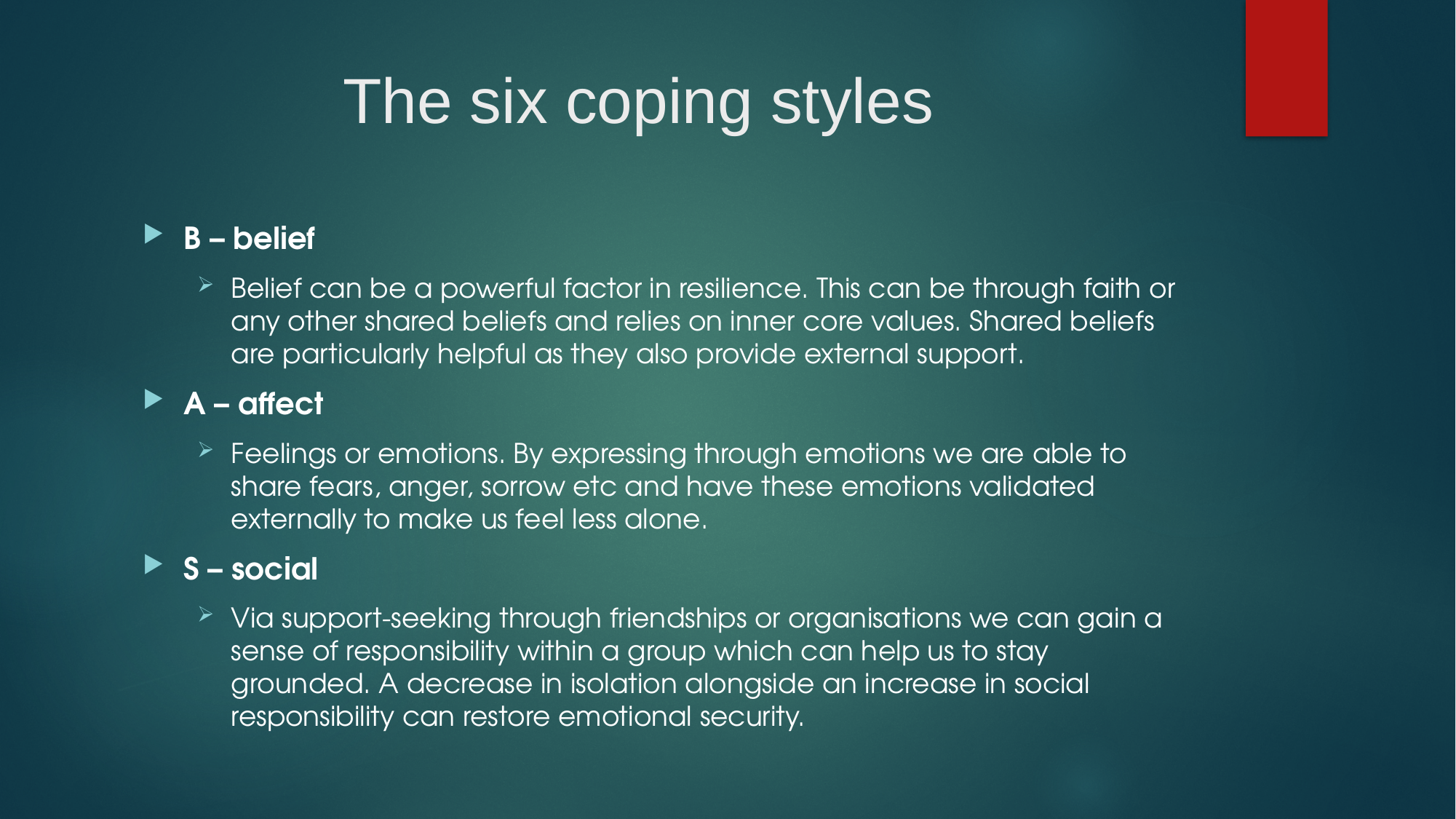

# The six coping styles
B – belief
Belief can be a powerful factor in resilience. This can be through faith or any other shared beliefs and relies on inner core values. Shared beliefs are particularly helpful as they also provide external support.
A – affect
Feelings or emotions. By expressing through emotions we are able to share fears, anger, sorrow etc and have these emotions validated externally to make us feel less alone.
S – social
Via support-seeking through friendships or organisations we can gain a sense of responsibility within a group which can help us to stay grounded. A decrease in isolation alongside an increase in social responsibility can restore emotional security.